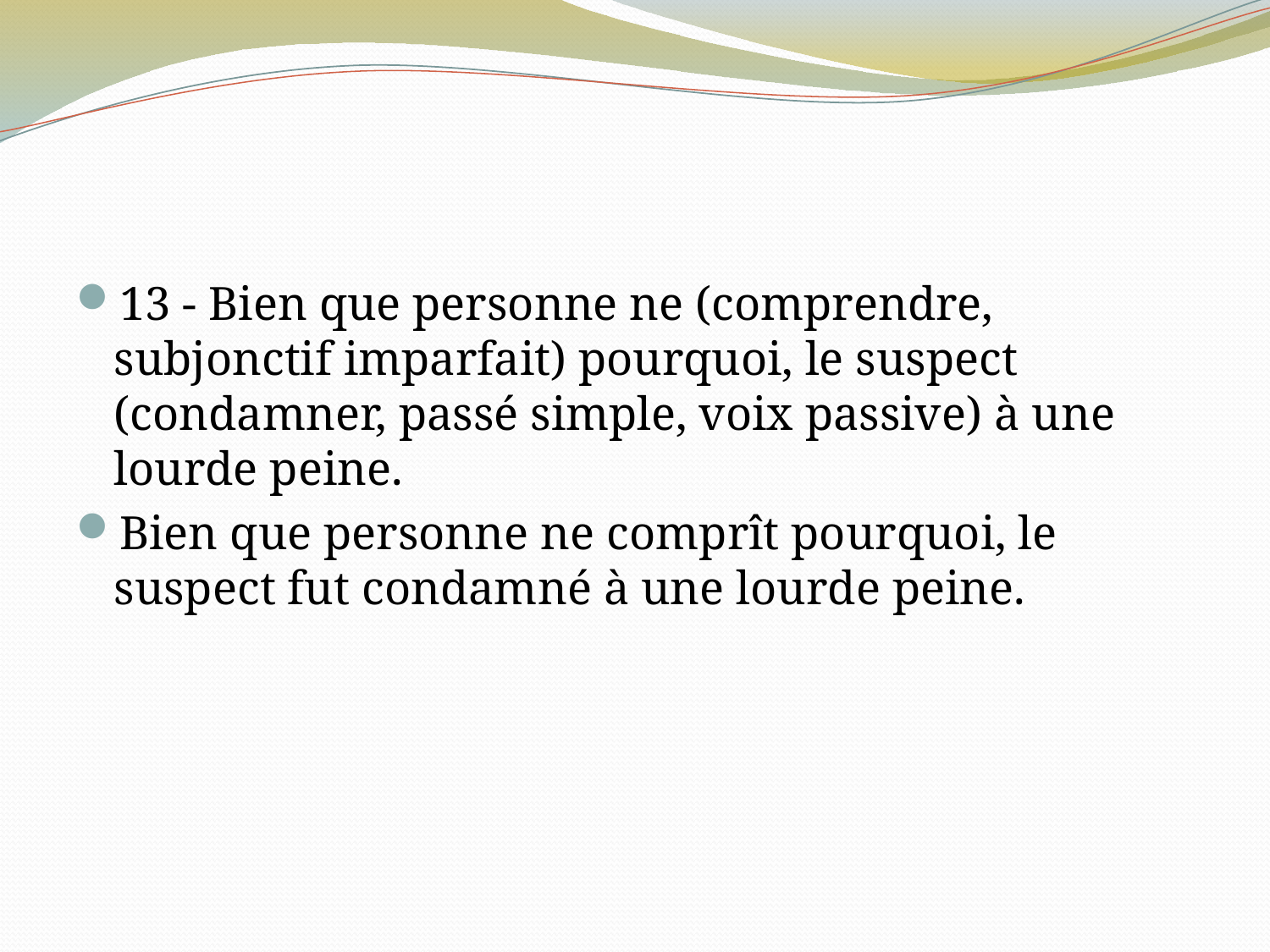

#
13 - Bien que personne ne (comprendre, subjonctif imparfait) pourquoi, le suspect (condamner, passé simple, voix passive) à une lourde peine.
Bien que personne ne comprît pourquoi, le suspect fut condamné à une lourde peine.